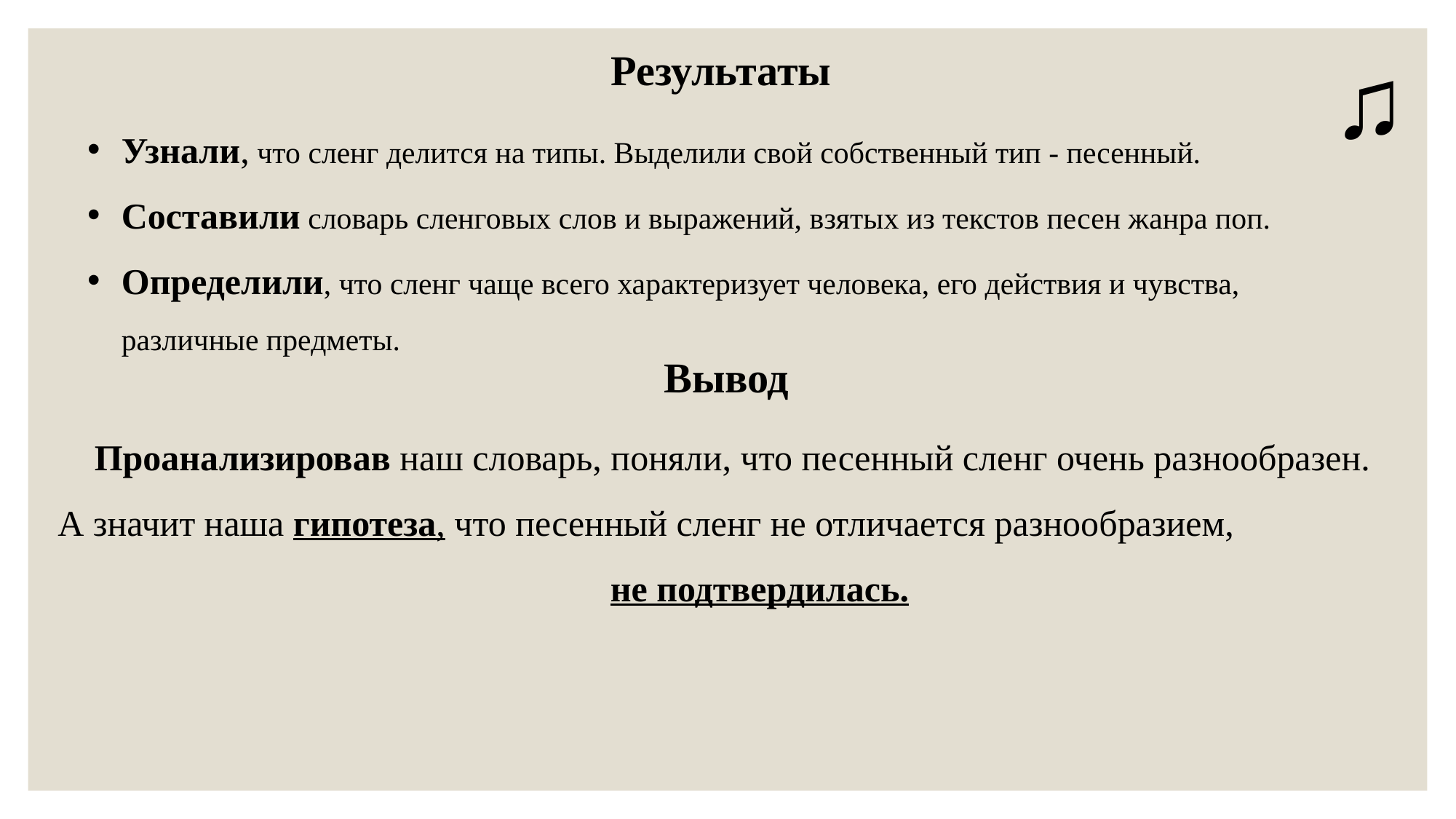

♫
Результаты
Узнали, что сленг делится на типы. Выделили свой собственный тип - песенный.
Составили словарь сленговых слов и выражений, взятых из текстов песен жанра поп.
Определили, что сленг чаще всего характеризует человека, его действия и чувства, различные предметы.
Вывод
Проанализировав наш словарь, поняли, что песенный сленг очень разнообразен.
А значит наша гипотеза, что песенный сленг не отличается разнообразием,                          не подтвердилась.